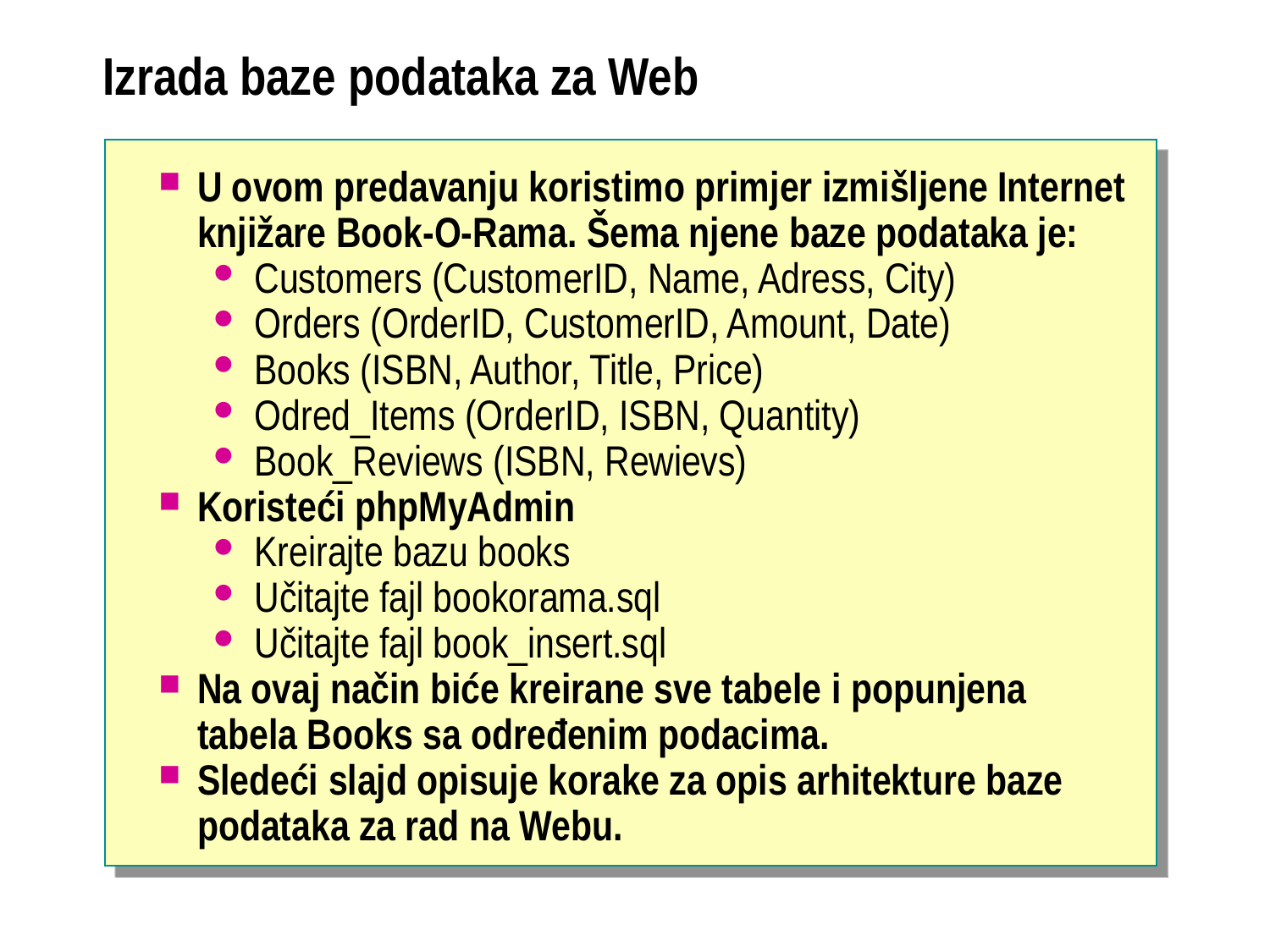

# Izrada baze podataka za Web
U ovom predavanju koristimo primjer izmišljene Internet knjižare Book-O-Rama. Šema njene baze podataka je:
Customers (CustomerID, Name, Adress, City)
Orders (OrderID, CustomerID, Amount, Date)
Books (ISBN, Author, Title, Price)
Odred_Items (OrderID, ISBN, Quantity)
Book_Reviews (ISBN, Rewievs)
Koristeći phpMyAdmin
Kreirajte bazu books
Učitajte fajl bookorama.sql
Učitajte fajl book_insert.sql
Na ovaj način biće kreirane sve tabele i popunjena tabela Books sa određenim podacima.
Sledeći slajd opisuje korake za opis arhitekture baze podataka za rad na Webu.